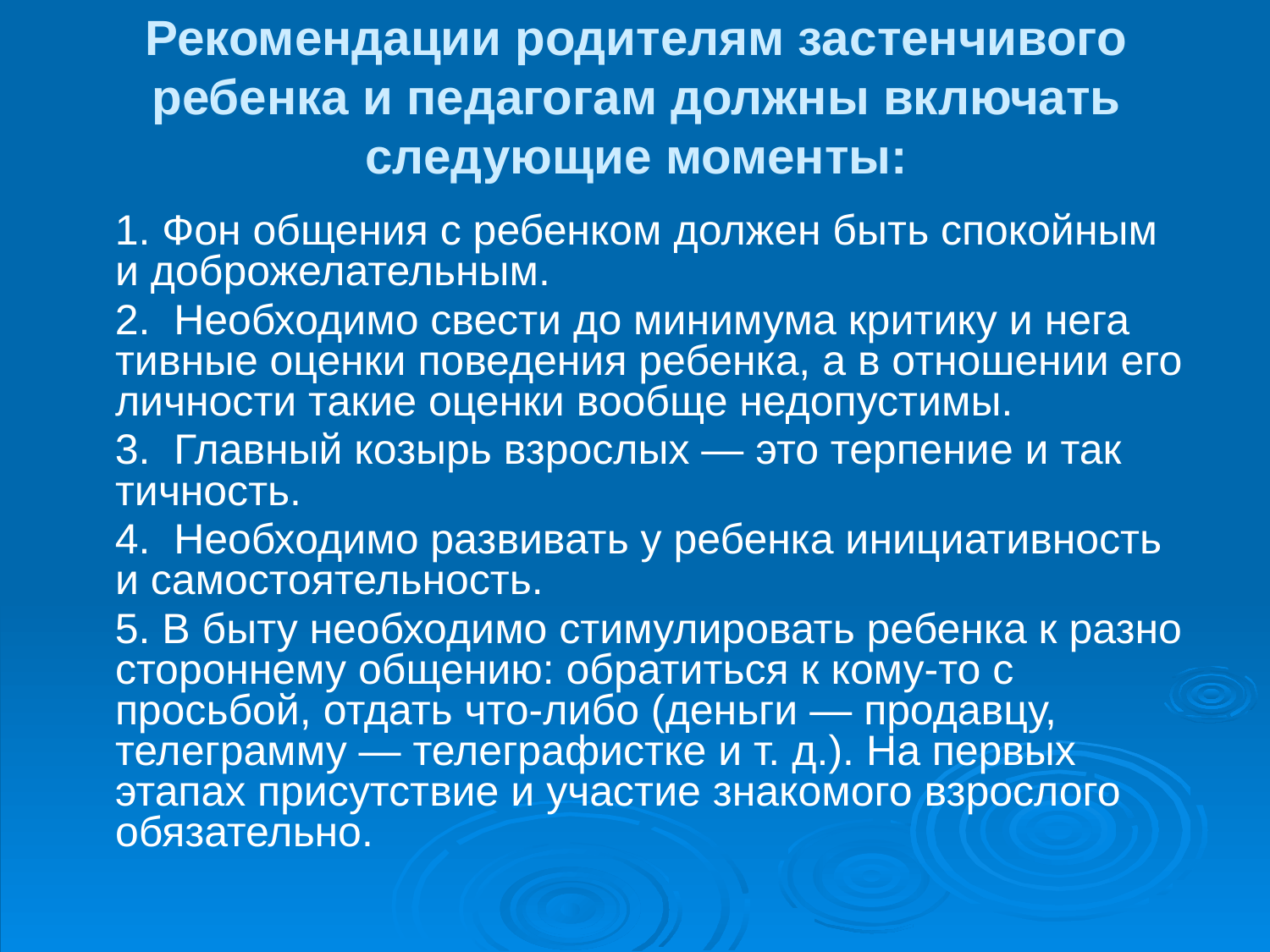

# Рекомендации родителям застенчивого ребенка и педагогам должны включать следующие моменты:
    1. Фон общения с ребенком должен быть спокойным и доброжелательным.
    2.  Необходимо свести до минимума критику и нега­тивные оценки поведения ребенка, а в отношении его личности такие оценки вообще недопустимы.
    3.  Главный козырь взрослых — это терпение и так­тичность.
    4.  Необходимо развивать у ребенка инициативность и самостоятельность.
    5. В быту необходимо стимулировать ребенка к разно­стороннему общению: обратиться к кому-то с просьбой, отдать что-либо (деньги — продавцу, телеграмму — теле­графистке и т. д.). На первых этапах присутствие и учас­тие знакомого взрослого обязательно.